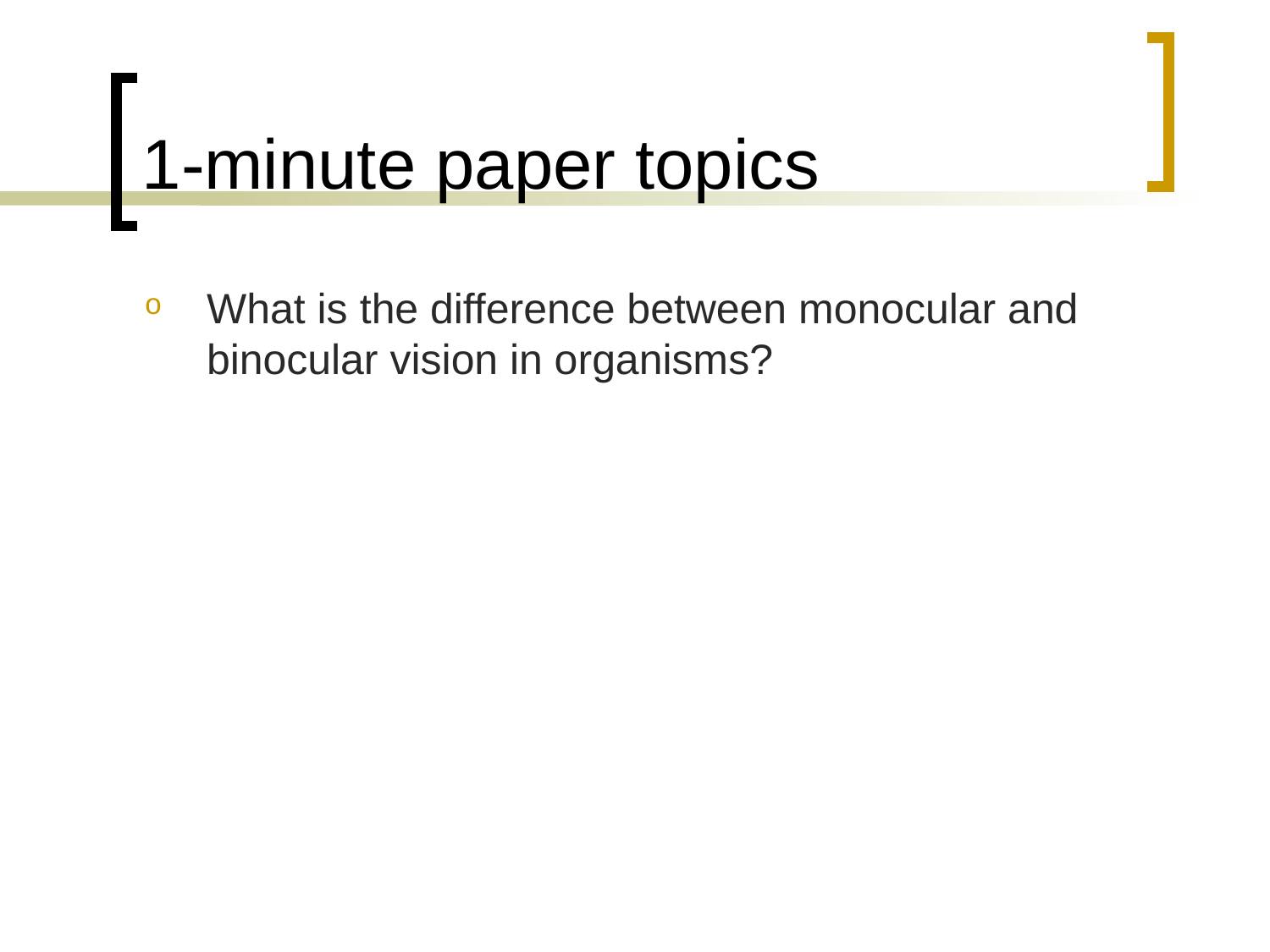

# 1-minute paper topics
What is the difference between monocular and binocular vision in organisms?